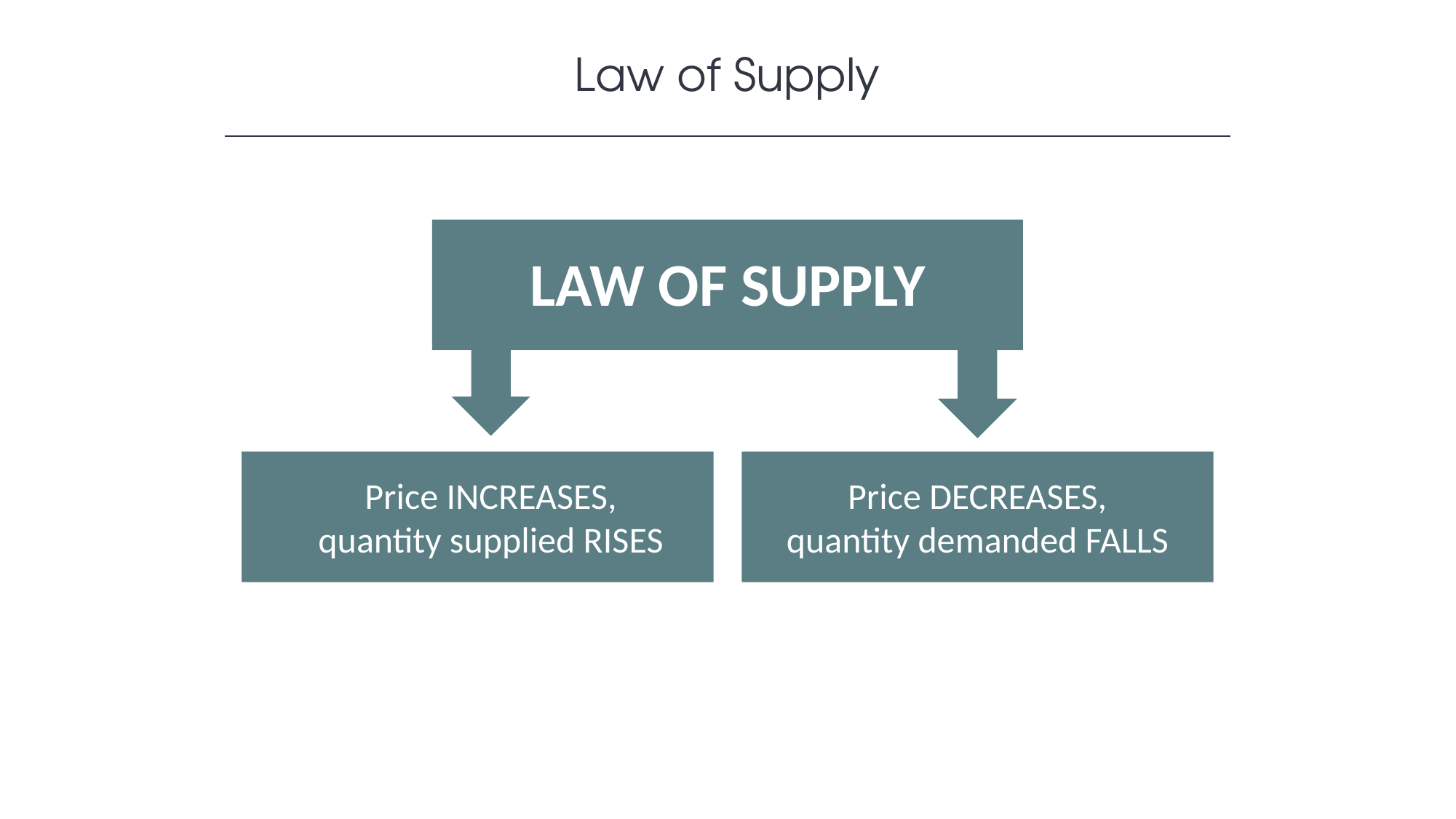

Law of Supply

LAW OF SUPPLY

Price INCREASES,
quantity supplied RISES
Price DECREASES,
quantity demanded FALLS